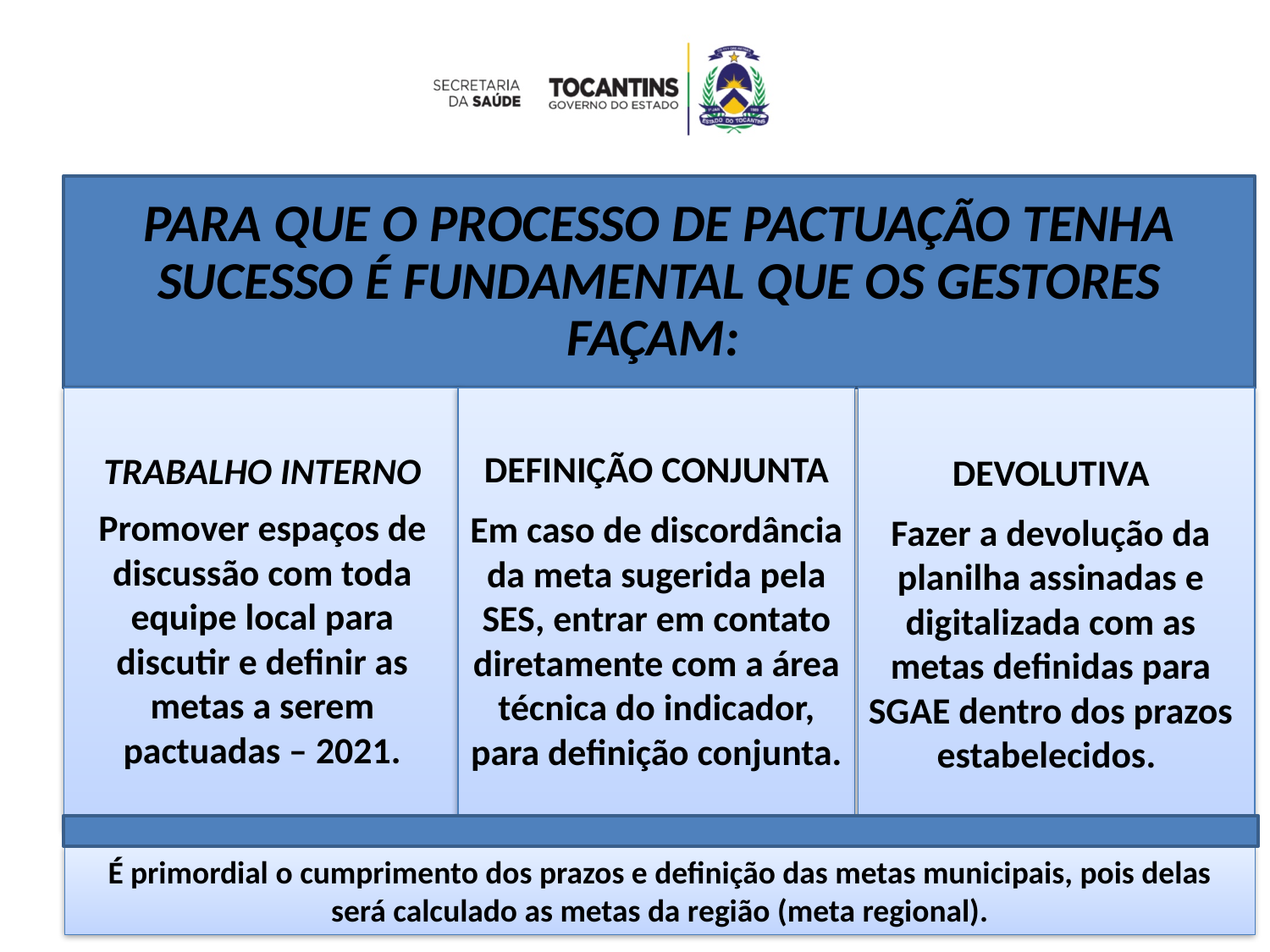

PARA QUE O PROCESSO DE PACTUAÇÃO TENHA SUCESSO É FUNDAMENTAL QUE OS GESTORES FAÇAM:

TRABALHO INTERNO
Promover espaços de discussão com toda equipe local para discutir e definir as metas a serem pactuadas – 2021.

DEFINIÇÃO CONJUNTA
Em caso de discordância da meta sugerida pela SES, entrar em contato diretamente com a área técnica do indicador, para definição conjunta.

DEVOLUTIVA
Fazer a devolução da planilha assinadas e digitalizada com as metas definidas para SGAE dentro dos prazos estabelecidos.

É primordial o cumprimento dos prazos e definição das metas municipais, pois delas será calculado as metas da região (meta regional).